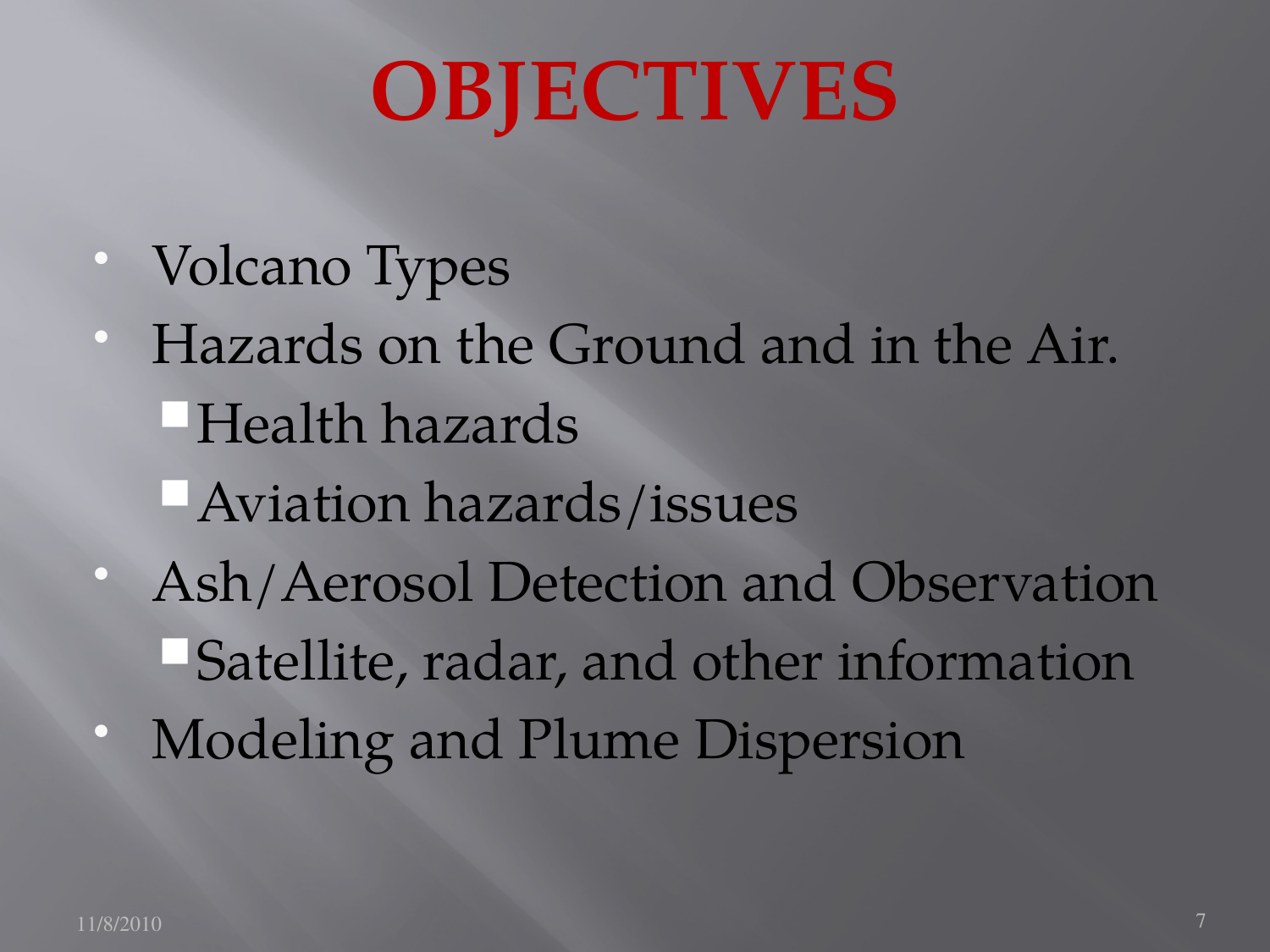

# OBJECTIVES
Volcano Types
Hazards on the Ground and in the Air.
Health hazards
Aviation hazards/issues
Ash/Aerosol Detection and Observation
Satellite, radar, and other information
Modeling and Plume Dispersion

11/8/2010
7